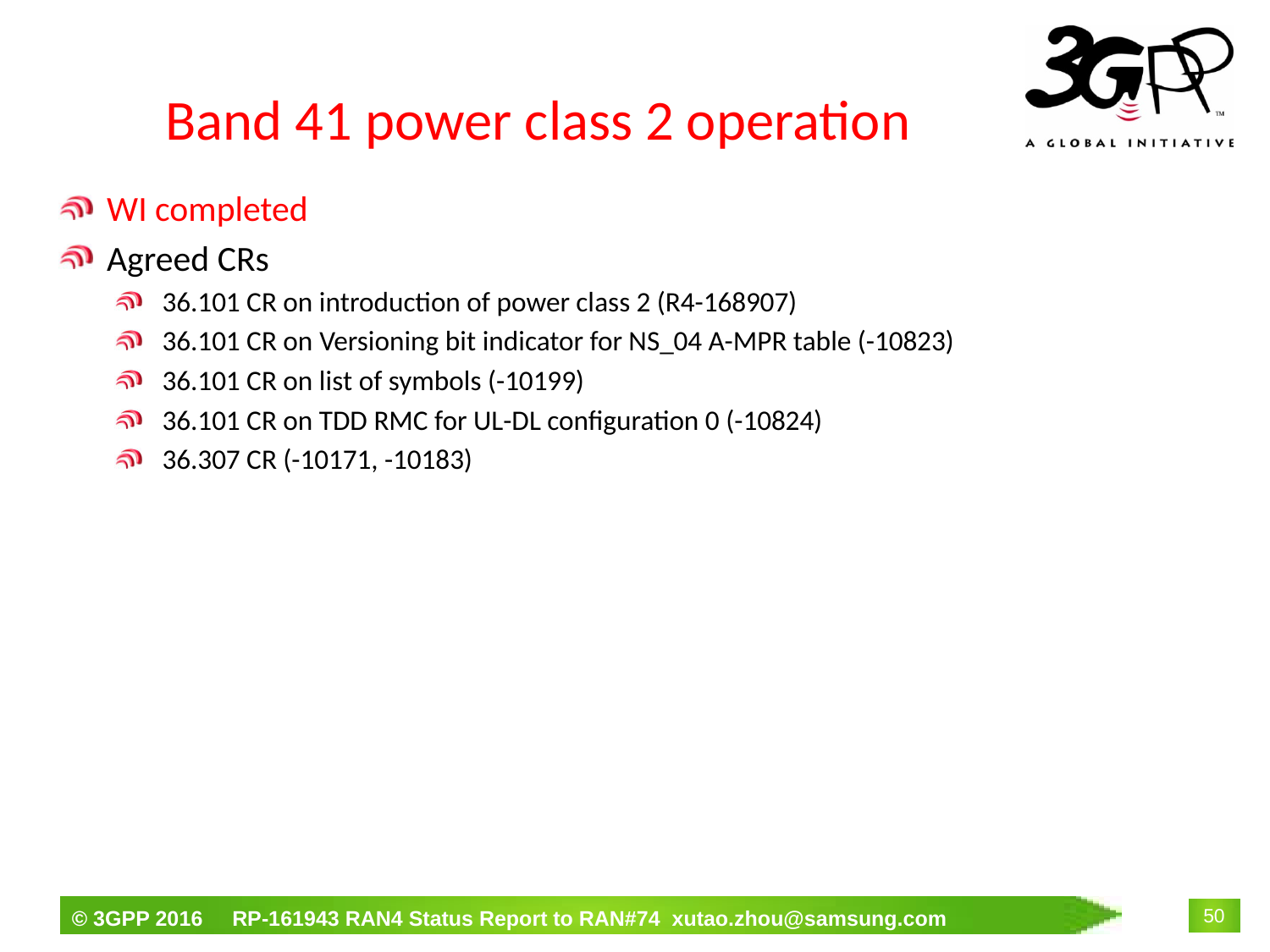

# Band 41 power class 2 operation
WI completed
Agreed CRs
36.101 CR on introduction of power class 2 (R4-168907)
36.101 CR on Versioning bit indicator for NS_04 A-MPR table (-10823)
36.101 CR on list of symbols (-10199)
36.101 CR on TDD RMC for UL-DL configuration 0 (-10824)
36.307 CR (-10171, -10183)